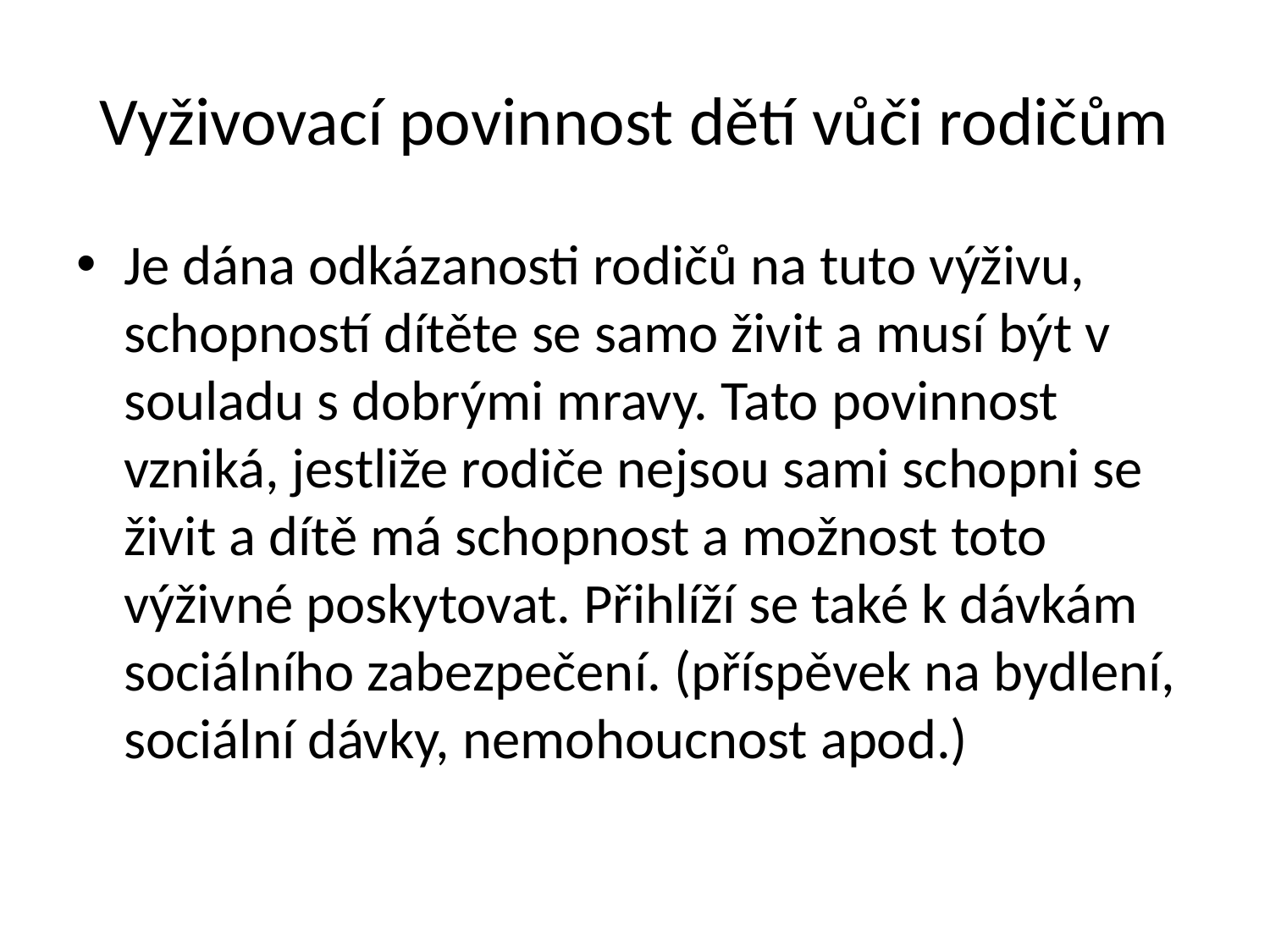

# Vyživovací povinnost dětí vůči rodičům
Je dána odkázanosti rodičů na tuto výživu, schopností dítěte se samo živit a musí být v souladu s dobrými mravy. Tato povinnost vzniká, jestliže rodiče nejsou sami schopni se živit a dítě má schopnost a možnost toto výživné poskytovat. Přihlíží se také k dávkám sociálního zabezpečení. (příspěvek na bydlení, sociální dávky, nemohoucnost apod.)